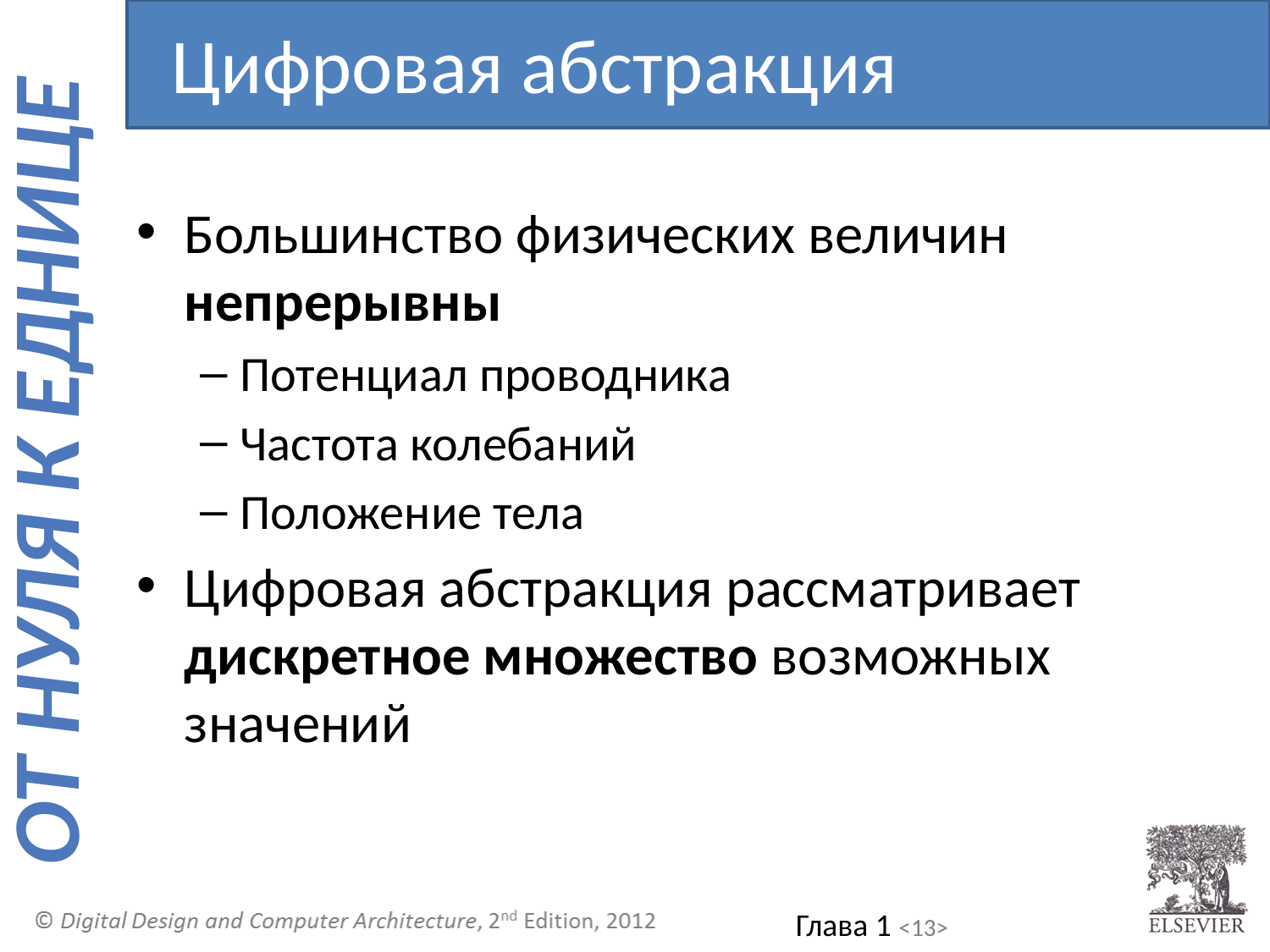

Цифровая абстракция
Большинство физических величин непрерывны
Потенциал проводника
Частота колебаний
Положение тела
Цифровая абстракция рассматривает дискретное множество возможных значений